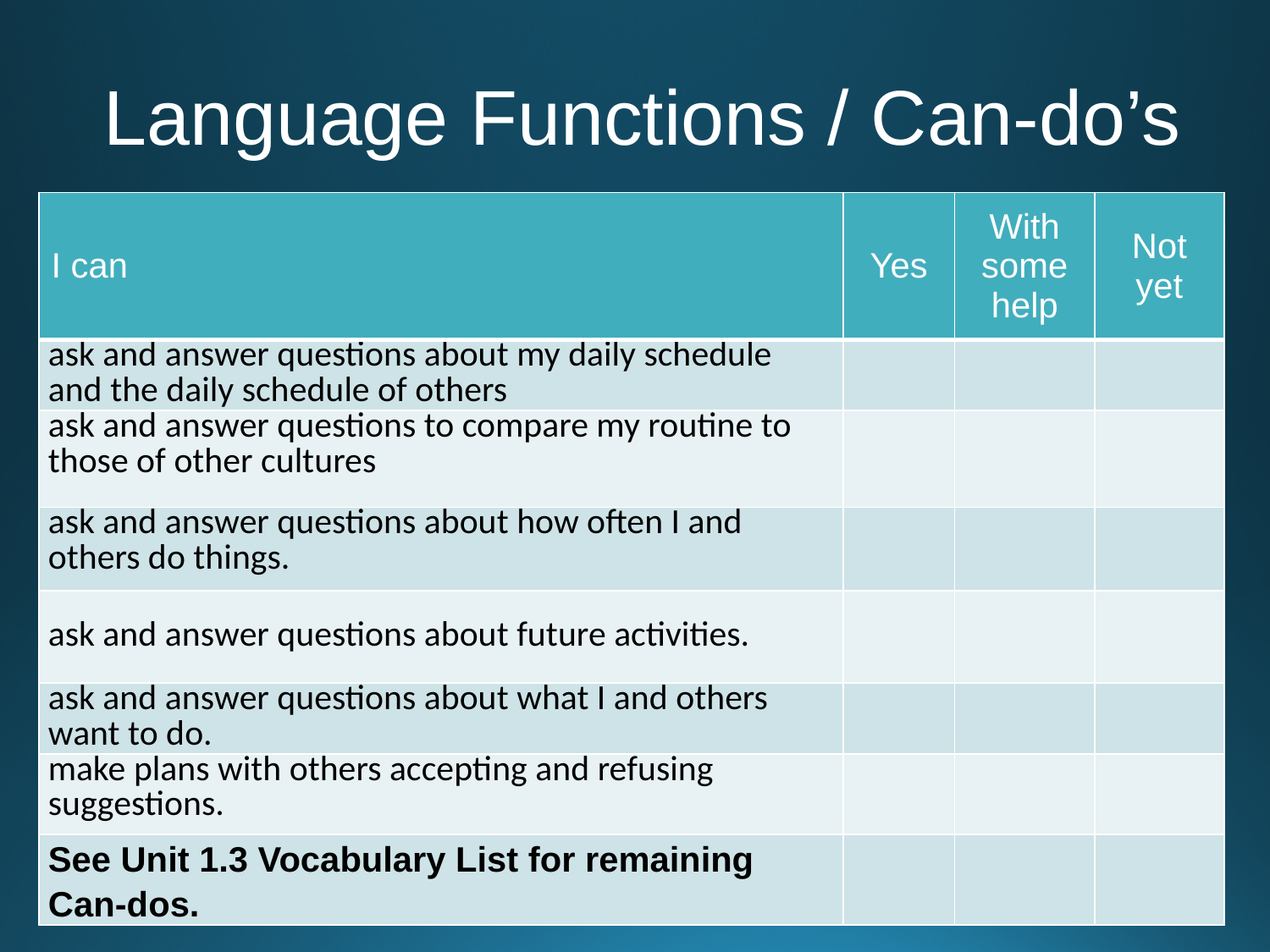

# Language Functions / Can-do’s
| I can | Yes | With some help | Not yet |
| --- | --- | --- | --- |
| ask and answer questions about my daily schedule and the daily schedule of others |  |  |  |
| ask and answer questions to compare my routine to those of other cultures |  |  |  |
| ask and answer questions about how often I and others do things. |  |  |  |
| ask and answer questions about future activities. |  |  |  |
| ask and answer questions about what I and others want to do. |  |  |  |
| make plans with others accepting and refusing suggestions. |  |  |  |
| See Unit 1.3 Vocabulary List for remaining Can-dos. |  |  |  |
51